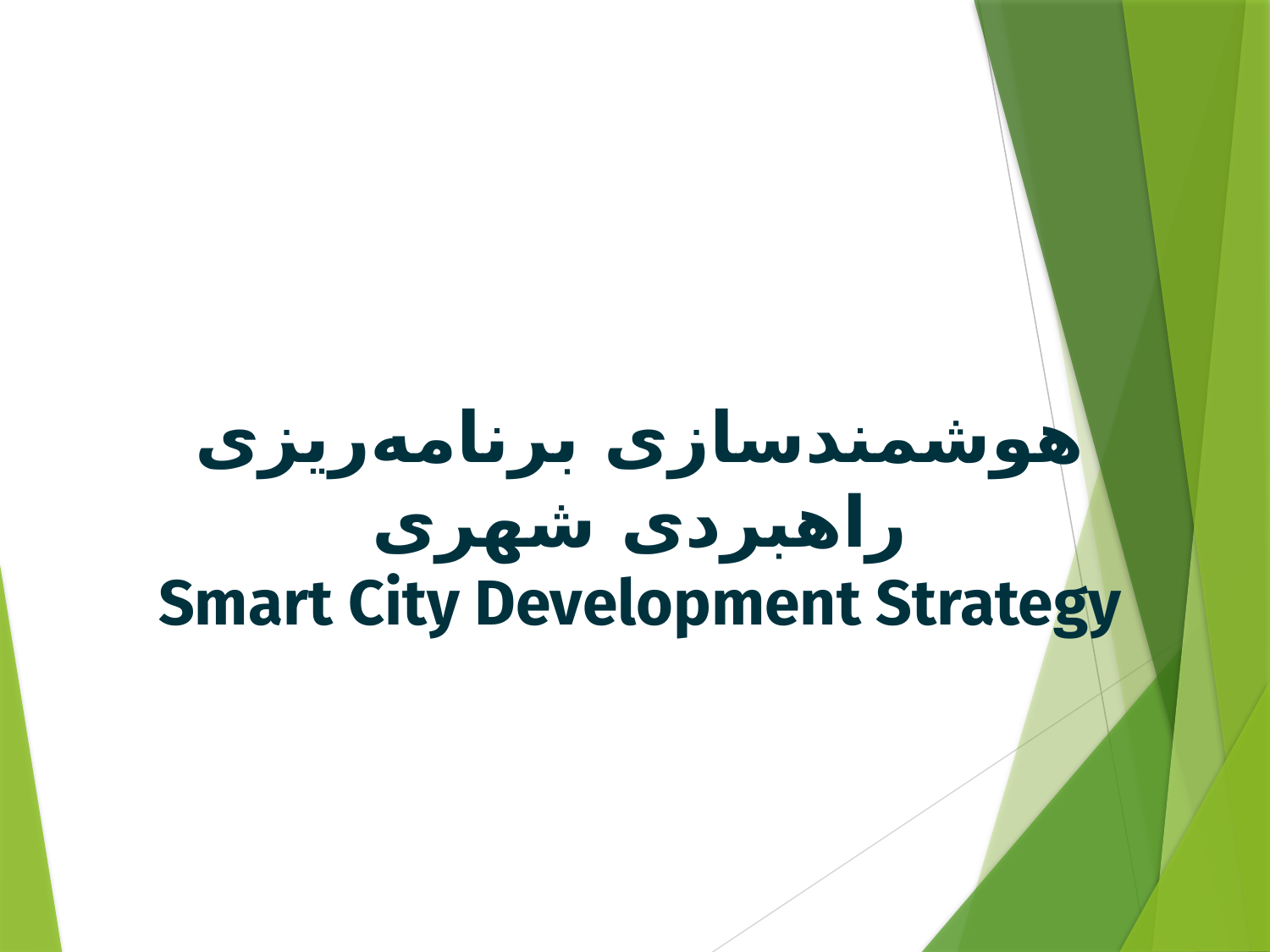

هوشمندسازی برنامه‌ریزی راهبردی شهری
Smart City Development Strategy